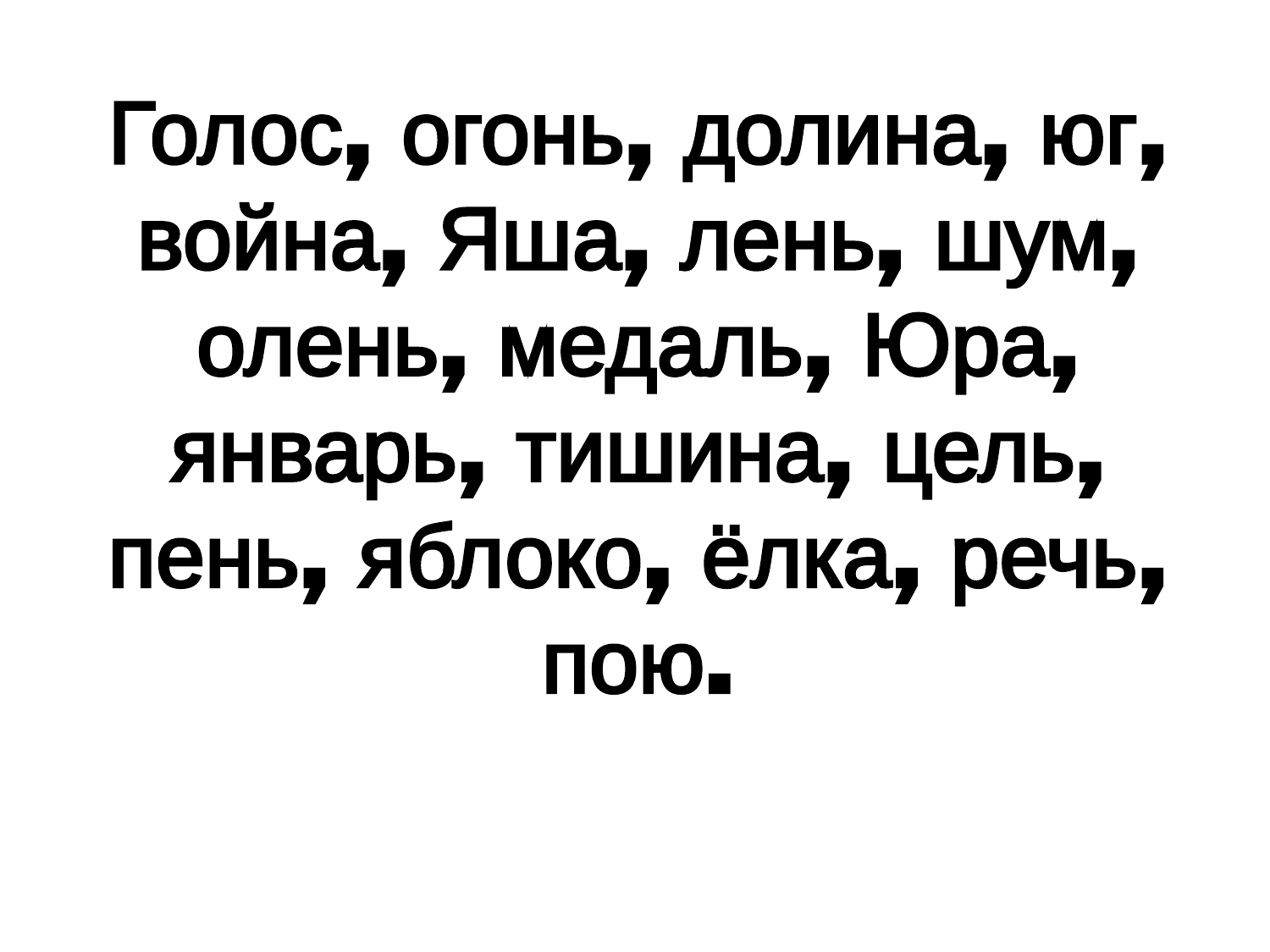

Голос, огонь, долина, юг, война, Яша, лень, шум, олень, медаль, Юра, январь, тишина, цель, пень, яблоко, ёлка, речь, пою.